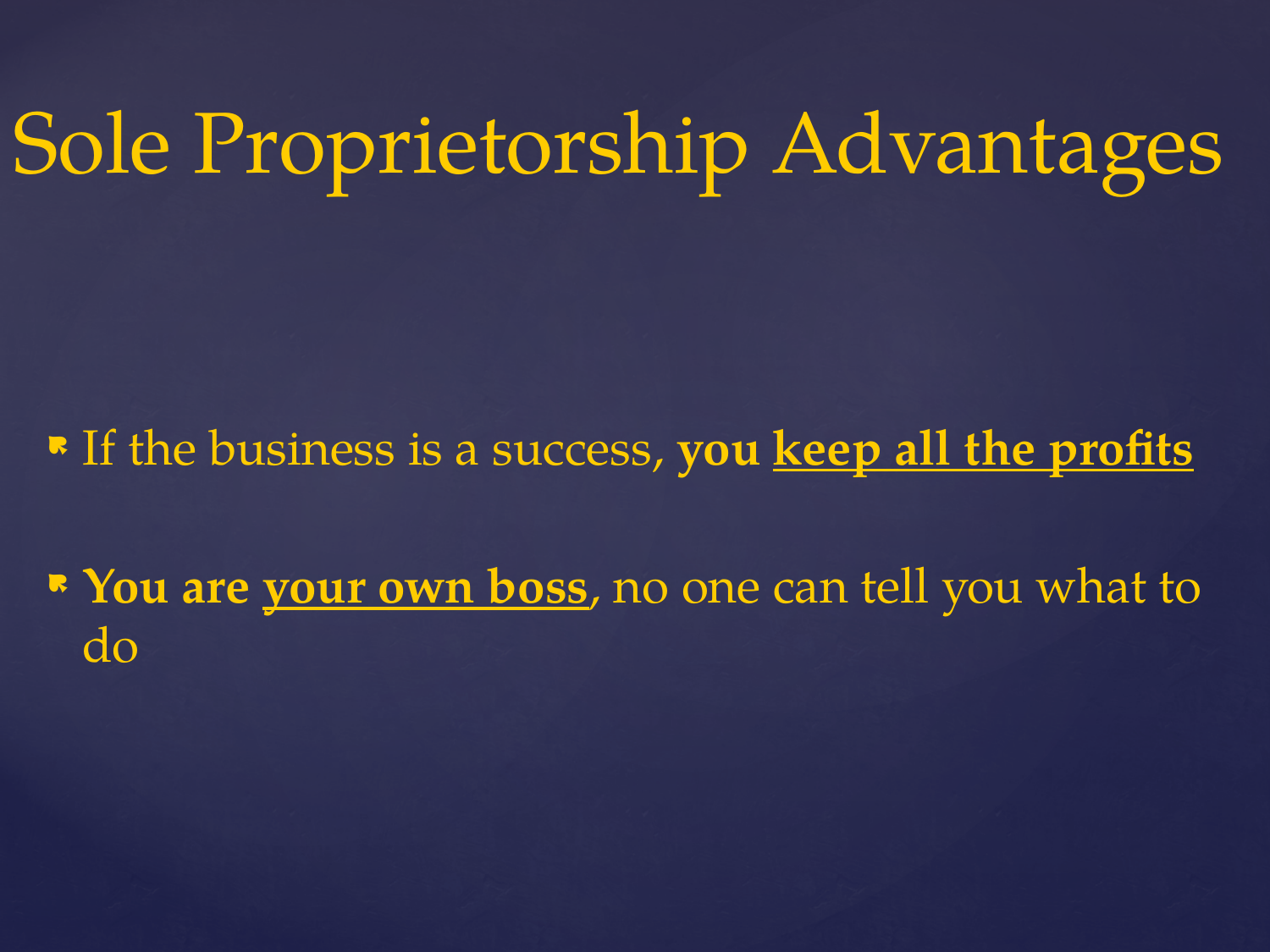

Sole Proprietorship Advantages
If the business is a success, you keep all the profits

You are your own boss, no one can tell you what to do